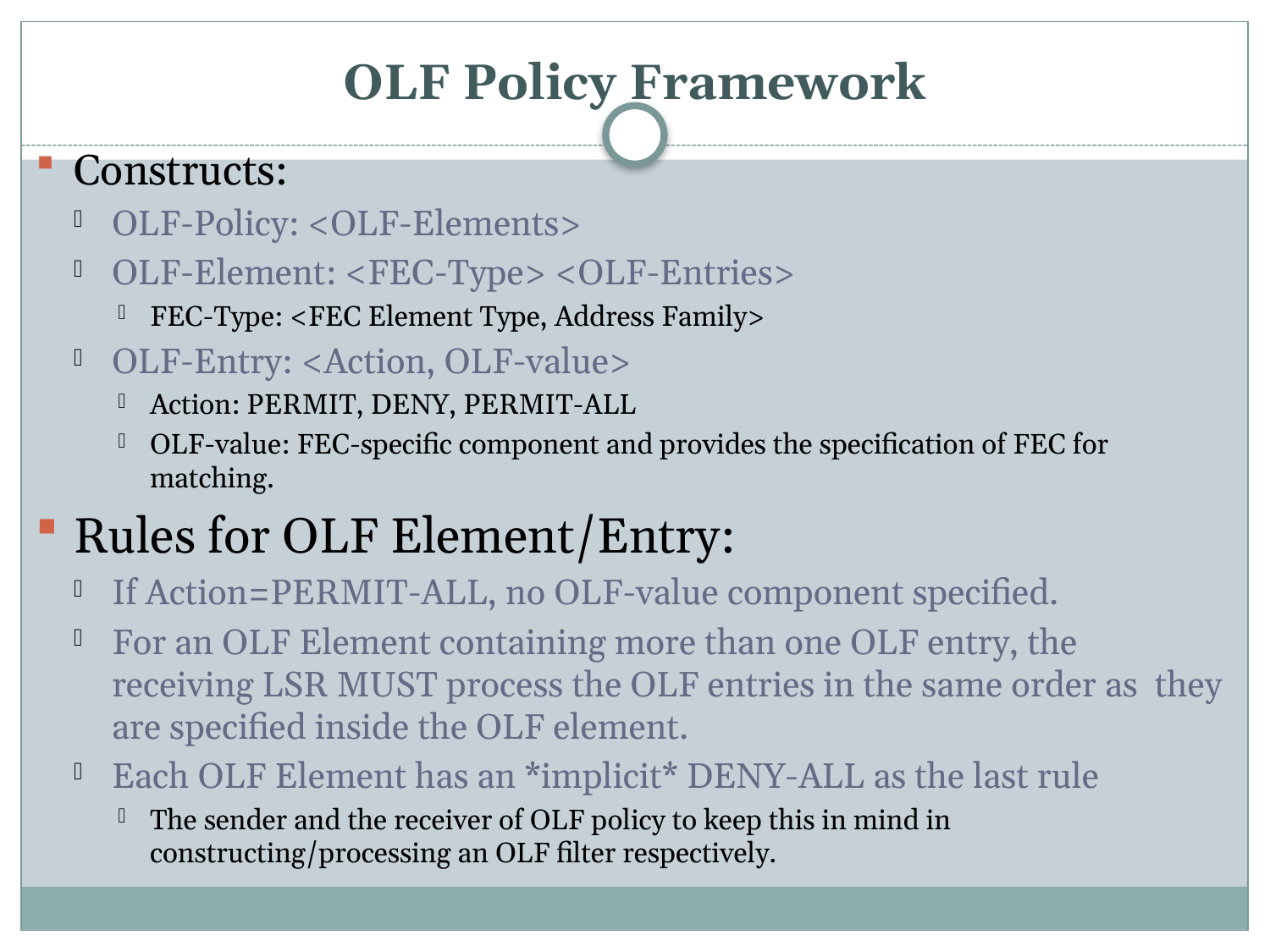

# OLF Policy Framework
Constructs:
OLF-Policy: <OLF-Elements>
OLF-Element: <FEC-Type> <OLF-Entries>
FEC-Type: <FEC Element Type, Address Family>
OLF-Entry: <Action, OLF-value>
Action: PERMIT, DENY, PERMIT-ALL
OLF-value: FEC-specific component and provides the specification of FEC for matching.
Rules for OLF Element/Entry:
If Action=PERMIT-ALL, no OLF-value component specified.
For an OLF Element containing more than one OLF entry, the receiving LSR MUST process the OLF entries in the same order as  they are specified inside the OLF element.
Each OLF Element has an *implicit* DENY-ALL as the last rule
The sender and the receiver of OLF policy to keep this in mind in constructing/processing an OLF filter respectively.